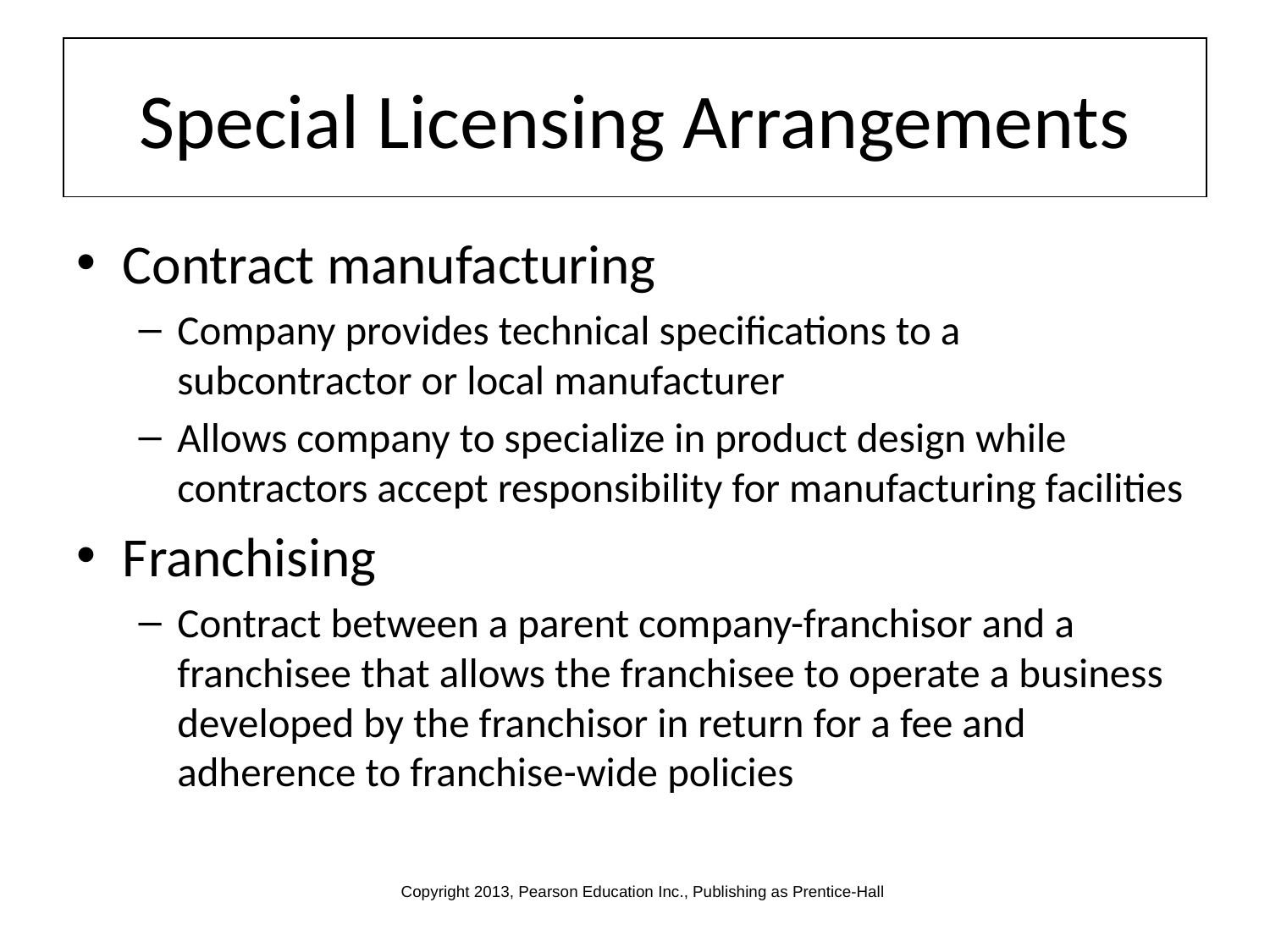

# Special Licensing Arrangements
Contract manufacturing
Company provides technical specifications to a subcontractor or local manufacturer
Allows company to specialize in product design while contractors accept responsibility for manufacturing facilities
Franchising
Contract between a parent company-franchisor and a franchisee that allows the franchisee to operate a business developed by the franchisor in return for a fee and adherence to franchise-wide policies

Copyright 2013, Pearson Education Inc., Publishing as Prentice-Hall